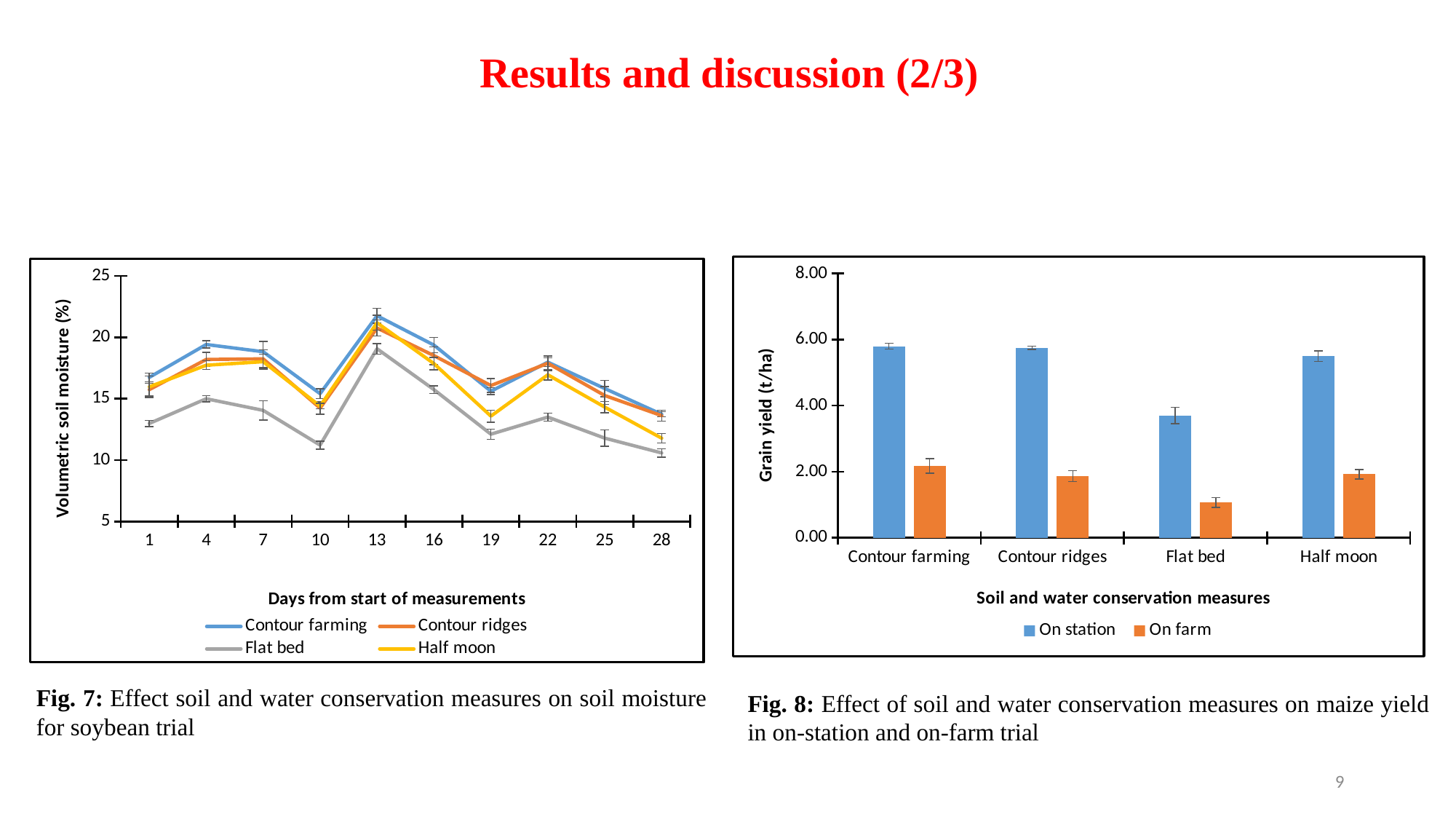

# Results and discussion (2/3)

Fig. 7: Effect soil and water conservation measures on soil moisture for soybean trial

Fig. 8: Effect of soil and water conservation measures on maize yield in on-station and on-farm trial

### Chart

| Category | On station | On farm |
|---|---|---|
| Contour farming | 5.8 | 2.171 |
| Contour ridges | 5.75 | 1.865 |
| Flat bed | 3.7 | 1.07 |
| Half moon | 5.5 | 1.925999999999999 |

### Chart

| Category | Contour farming | Contour ridges | Flat bed | Half moon |
|---|---|---|---|---|
| 1 | 16.73999999999999 | 15.74 | 12.98 | 15.97 |
| 4 | 19.42 | 18.2 | 15.0 | 17.73 |
| 7 | 18.82999999999999 | 18.25 | 14.05 | 18.02 |
| 10 | 15.41 | 14.23 | 11.22 | 14.4 |
| 13 | 21.76 | 20.76 | 19.07 | 21.19 |
| 16 | 19.37 | 18.51000000000001 | 15.74 | 17.86 |
| 19 | 15.61 | 16.07 | 12.11 | 13.58 |
| 22 | 17.98 | 17.89 | 13.5 | 16.95 |
| 25 | 15.83 | 15.26 | 11.79 | 14.32 |
| 28 | 13.73 | 13.62 | 10.58 | 11.78 |
9